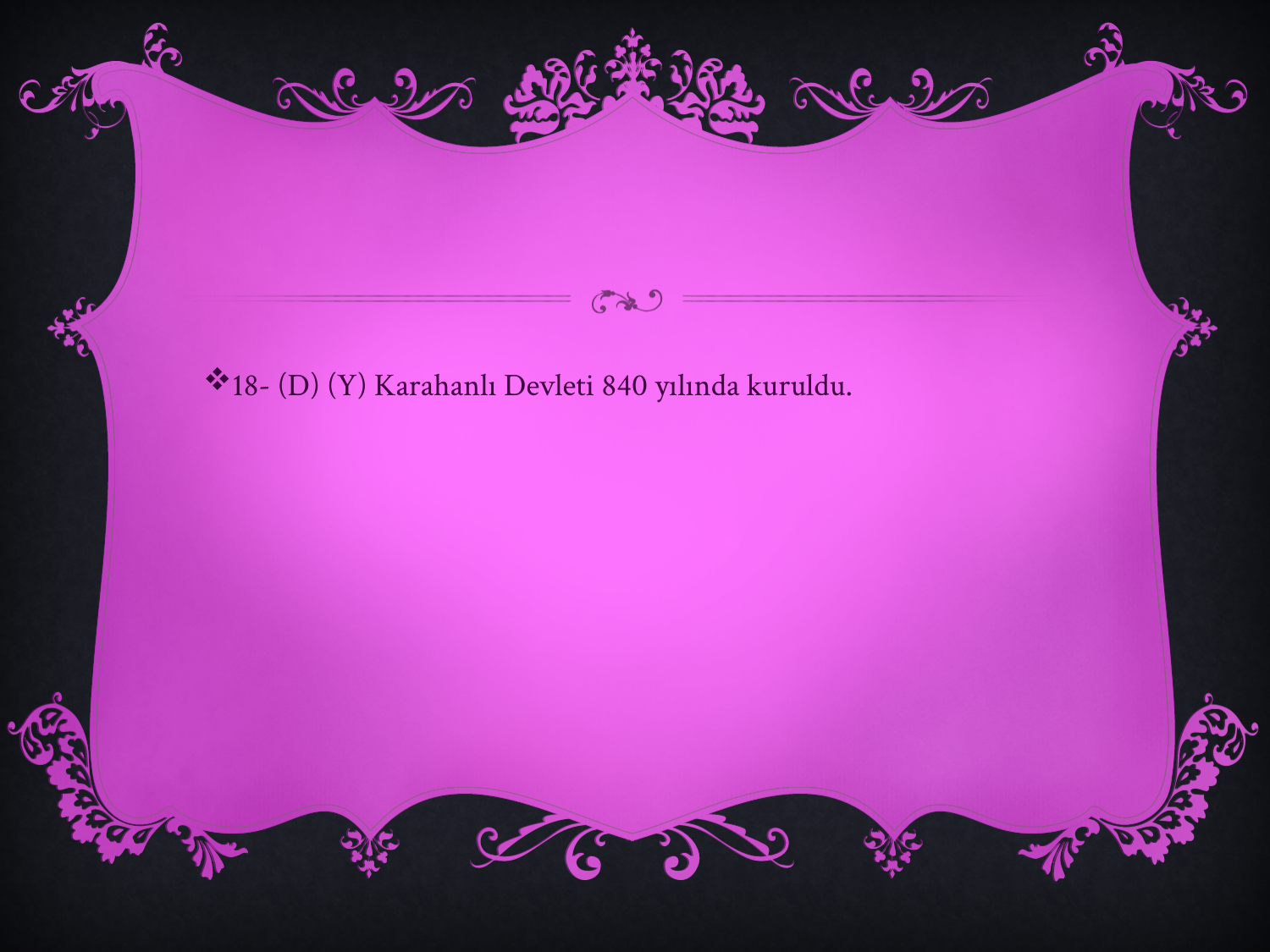

#
18- (D) (Y) Karahanlı Devleti 840 yılında kuruldu.